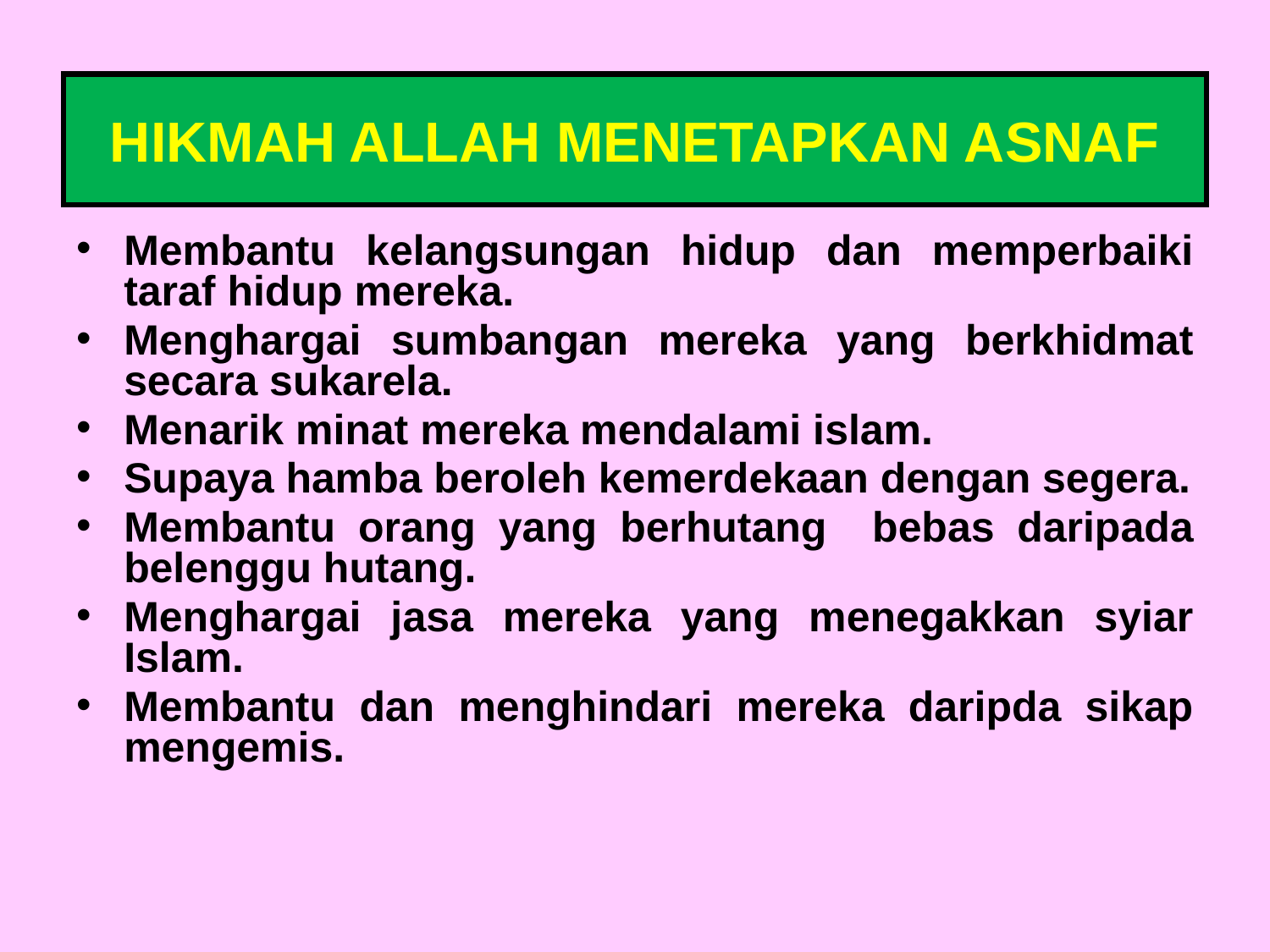

HIKMAH ALLAH MENETAPKAN ASNAF

Membantu kelangsungan hidup dan memperbaiki taraf hidup mereka.
Menghargai sumbangan mereka yang berkhidmat secara sukarela.
Menarik minat mereka mendalami islam.
Supaya hamba beroleh kemerdekaan dengan segera.
Membantu orang yang berhutang  bebas daripada belenggu hutang.
Menghargai jasa mereka yang menegakkan syiar Islam.
Membantu dan menghindari mereka daripda sikap mengemis.